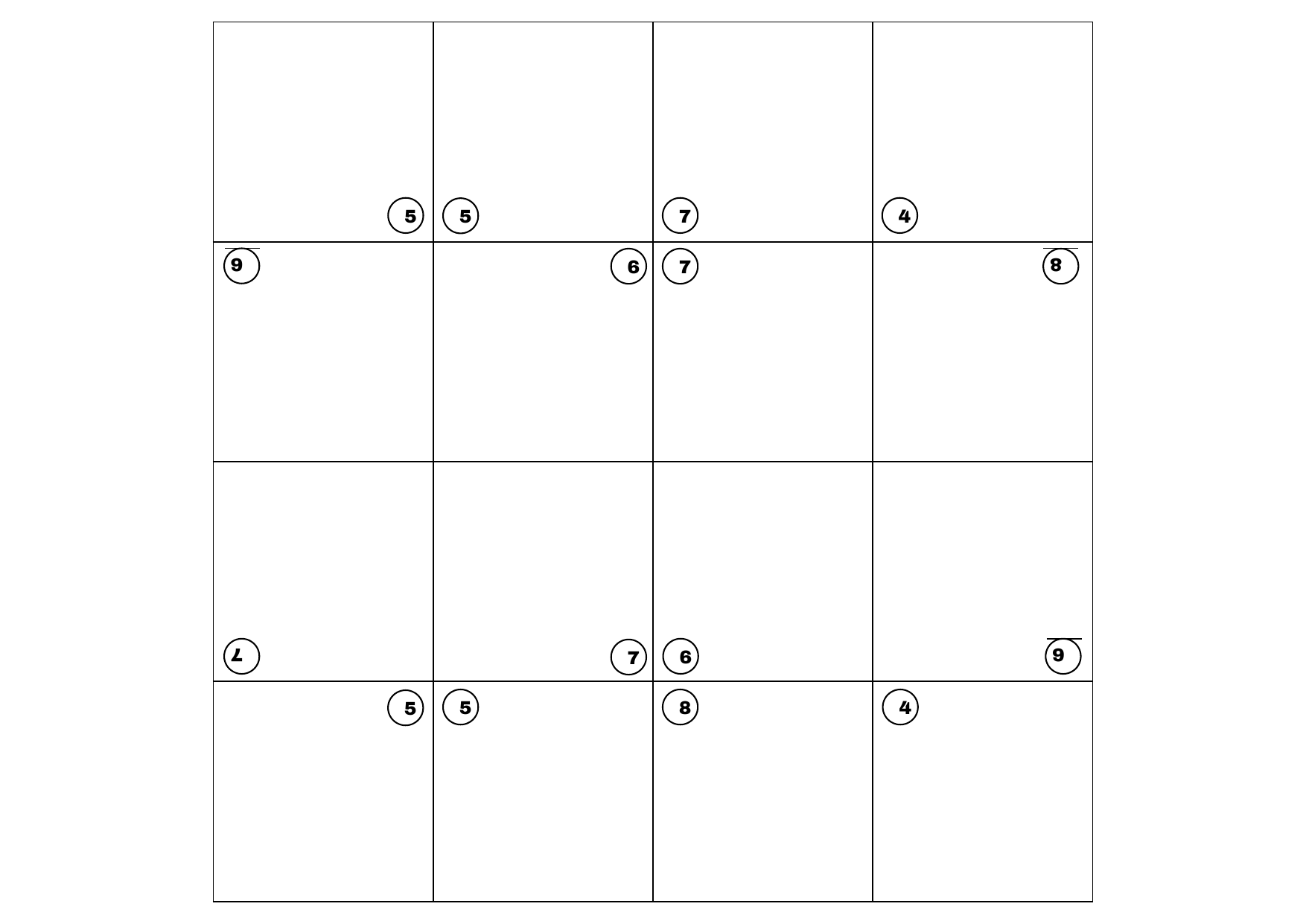

|  |  |  |  |
| --- | --- | --- | --- |
|  |  |  |  |
|  |  |  |  |
|  |  |  |  |
5
7
4
5
6
8
6
7
7
6
6
7
5
8
4
5